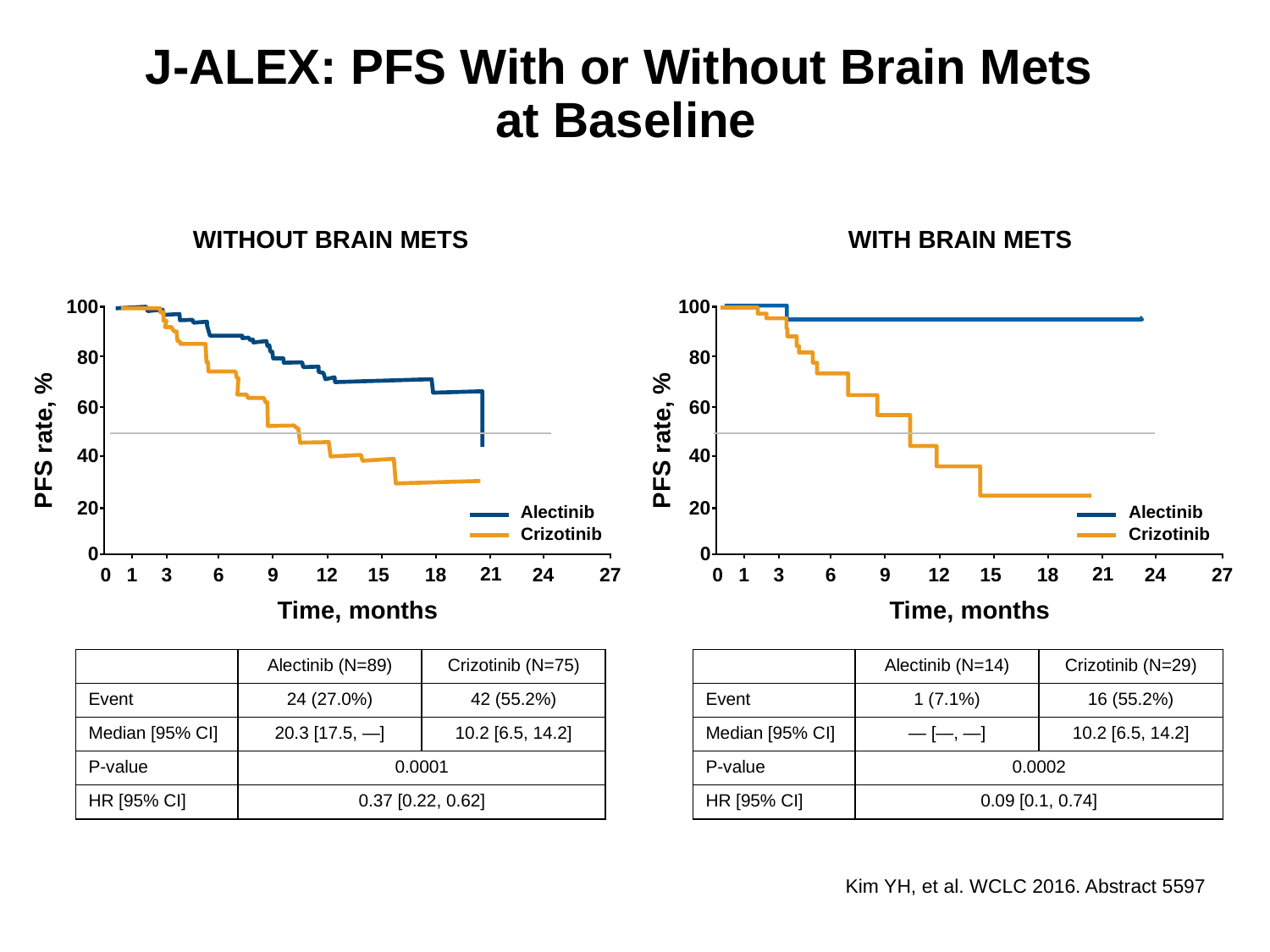

# J-ALEX: PFS With or Without Brain Mets at Baseline
WITHOUT BRAIN METS
WITH BRAIN METS
100
80
60
40
20
0
21
0
1
3
6
9
12
15
18
24
27
Time, months
100
80
60
40
20
0
21
0
1
3
6
9
12
15
18
24
27
Time, months

PFS rate, %
PFS rate, %
Alectinib
Alectinib
Crizotinib
Crizotinib
|  | Alectinib (N=89) | Crizotinib (N=75) |
| --- | --- | --- |
| Event | 24 (27.0%) | 42 (55.2%) |
| Median [95% CI] | 20.3 [17.5, —] | 10.2 [6.5, 14.2] |
| P-value | 0.0001 |  |
| HR [95% CI] | 0.37 [0.22, 0.62] |  |
|  | Alectinib (N=14) | Crizotinib (N=29) |
| --- | --- | --- |
| Event | 1 (7.1%) | 16 (55.2%) |
| Median [95% CI] | — [—, —] | 10.2 [6.5, 14.2] |
| P-value | 0.0002 |  |
| HR [95% CI] | 0.09 [0.1, 0.74] |  |

Kim YH, et al. WCLC 2016. Abstract 5597